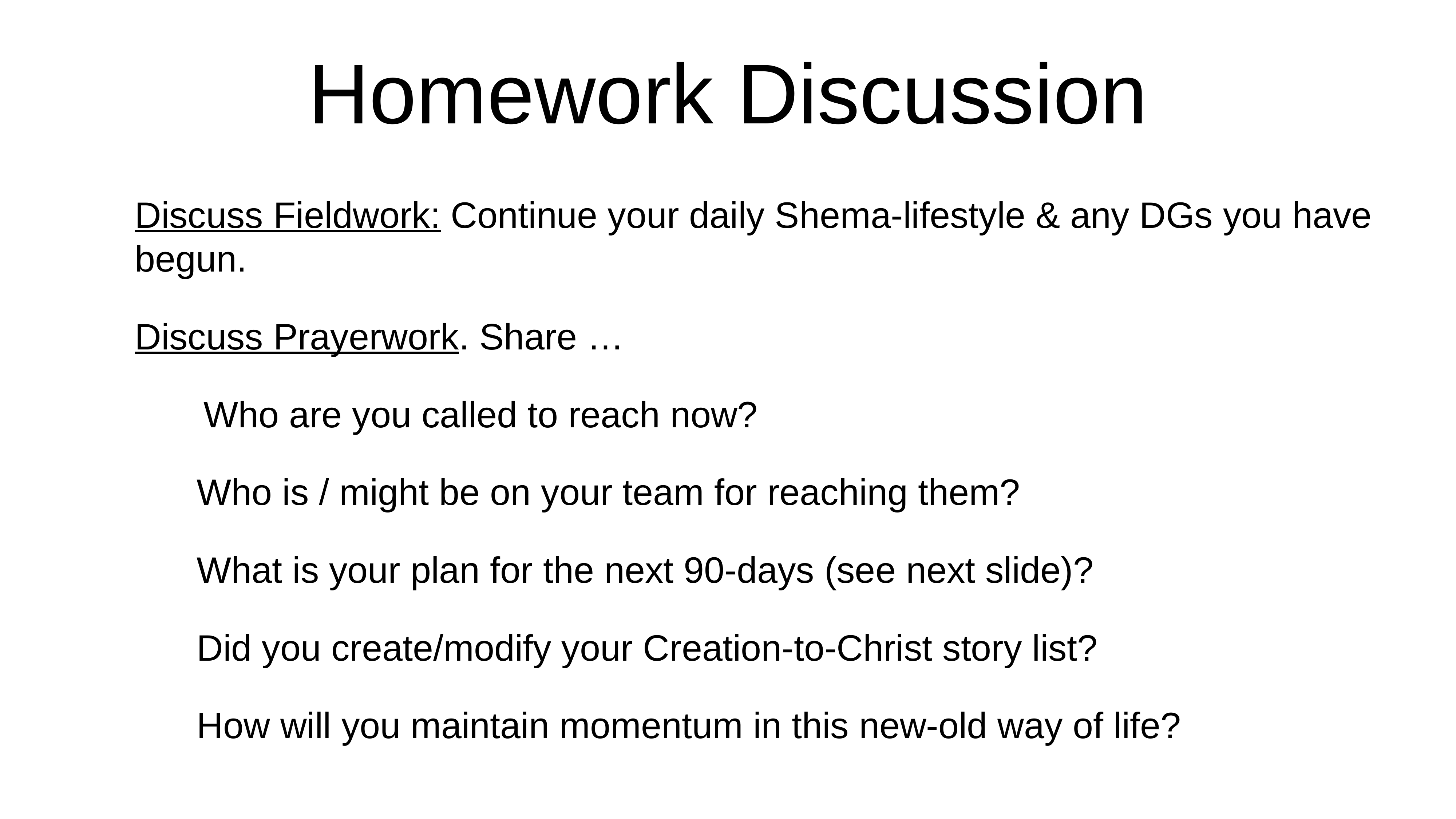

# Homework Discussion
Discuss Fieldwork: Continue your daily Shema-lifestyle & any DGs you have begun.
Discuss Prayerwork. Share …
Who are you called to reach now?
Who is / might be on your team for reaching them?
What is your plan for the next 90-days (see next slide)?
Did you create/modify your Creation-to-Christ story list?
How will you maintain momentum in this new-old way of life?